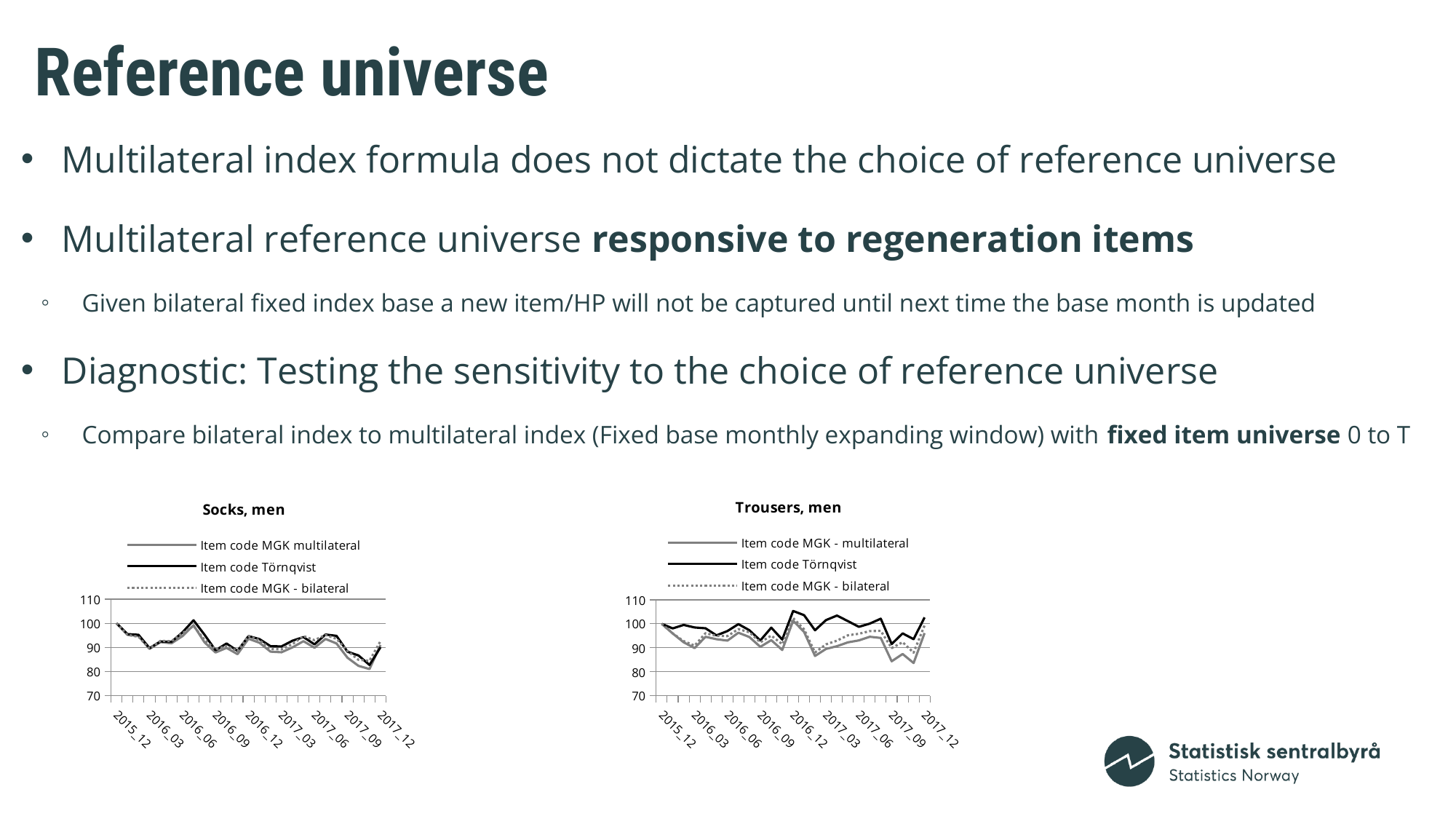

# Reference universe
Multilateral index formula does not dictate the choice of reference universe
Multilateral reference universe responsive to regeneration items
Given bilateral fixed index base a new item/HP will not be captured until next time the base month is updated
Diagnostic: Testing the sensitivity to the choice of reference universe
Compare bilateral index to multilateral index (Fixed base monthly expanding window) with fixed item universe 0 to T

### Chart: Trousers, men

| Category |  |  |  |
|---|---|---|---|
| 2015_12 | 100.0 | 100.0 | 100.0 |
| 2016_01 | 96.0 | 98.09 | 96.0 |
| 2016_02 | 92.3 | 99.55000000000001 | 92.8 |
| 2016_03 | 89.9 | 98.49 | 90.9 |
| 2016_04 | 94.6 | 98.15 | 96.1 |
| 2016_05 | 93.6 | 95.19 | 95.0 |
| 2016_06 | 93.0 | 97.0 | 94.9 |
| 2016_07 | 96.3 | 99.89 | 97.8 |
| 2016_08 | 94.5 | 97.33000000000001 | 96.5 |
| 2016_09 | 90.4 | 93.06 | 92.3 |
| 2016_10 | 93.2 | 98.42 | 95.1 |
| 2016_11 | 89.1 | 93.45 | 91.5 |
| 2016_12 | 101.3 | 105.39 | 102.4 |
| 2017_01 | 96.64020000000001 | 103.629987 | 97.68960000000001 |
| 2017_02 | 86.61149999999999 | 97.327665 | 88.06400000000001 |
| 2017_03 | 89.5492 | 101.553804 | 91.4432 |
| 2017_04 | 90.6635 | 103.471902 | 92.9792 |
| 2017_05 | 92.2843 | 101.142783 | 95.23200000000001 |
| 2017_06 | 93.09470000000002 | 98.75043000000001 | 95.8464 |
| 2017_07 | 94.61420000000003 | 100.099422 | 96.97280000000002 |
| 2017_08 | 94.10770000000002 | 102.133449 | 97.07520000000001 |
| 2017_09 | 84.3829 | 91.58391 | 89.9072 |
| 2017_10 | 87.42190000000001 | 96.020829 | 92.3648 |
| 2017_11 | 83.6738 | 93.607398 | 87.9616 |
| 2017_12 | 96.1337 | 102.681477 | 99.328 |

### Chart: Socks, men

| Category |  |  |  |
|---|---|---|---|
| 2015_12 | 100.0 | 100.0 | 100.0 |
| 2016_01 | 95.2 | 95.50999999999999 | 95.2 |
| 2016_02 | 94.7 | 95.22 | 94.4 |
| 2016_03 | 89.4 | 89.71000000000001 | 89.5 |
| 2016_04 | 92.2 | 92.47 | 92.7 |
| 2016_05 | 91.7 | 92.31 | 92.6 |
| 2016_06 | 94.7 | 96.24000000000001 | 95.9 |
| 2016_07 | 99.2 | 101.23 | 98.9 |
| 2016_08 | 92.1 | 95.24000000000001 | 93.1 |
| 2016_09 | 87.9 | 88.81 | 89.2 |
| 2016_10 | 89.8 | 91.61 | 90.6 |
| 2016_11 | 87.2 | 88.57000000000001 | 88.5 |
| 2016_12 | 93.6 | 94.67 | 94.7 |
| 2017_01 | 91.9152 | 93.43929 | 92.9954 |
| 2017_02 | 88.2648 | 90.523454 | 89.39680000000001 |
| 2017_03 | 87.984 | 90.40984999999999 | 89.2074 |
| 2017_04 | 90.0432 | 92.7766 | 91.3855 |
| 2017_05 | 92.57039999999999 | 94.26291900000001 | 94.69999999999999 |
| 2017_06 | 89.856 | 91.26188 | 92.99539999999999 |
| 2017_07 | 93.5064 | 95.33268999999999 | 95.17349999999999 |
| 2017_08 | 91.6344 | 94.79307100000001 | 93.5636 |
| 2017_09 | 85.73759999999999 | 88.213506 | 88.5445 |
| 2017_10 | 82.368 | 86.679852 | 84.85119999999999 |
| 2017_11 | 81.0576 | 82.751047 | 84.47240000000001 |
| 2017_12 | 90.9792 | 90.078505 | 92.6166 |